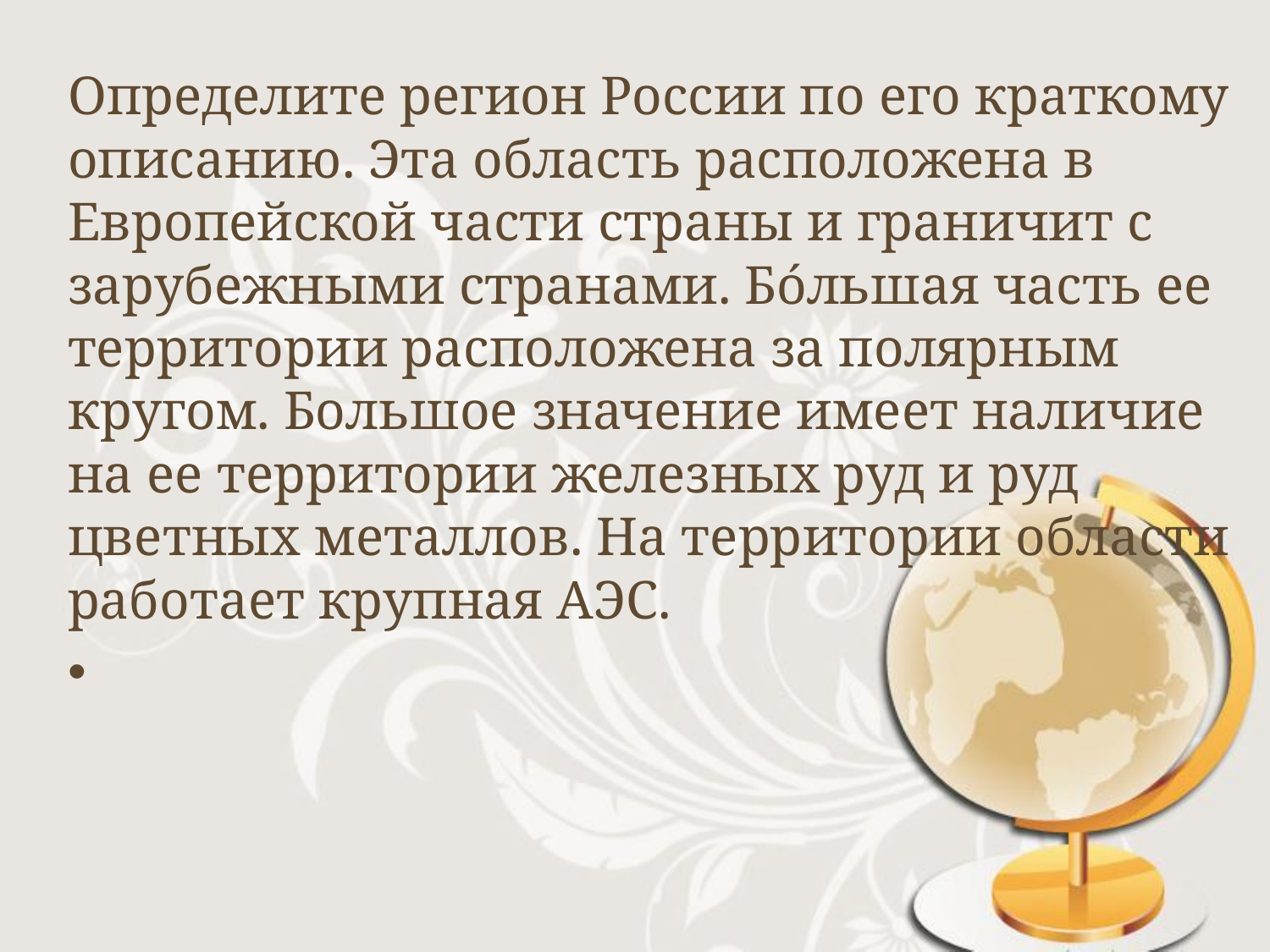

Определите регион России по его краткому описанию. Эта область расположена в Европейской части страны и граничит с зарубежными странами. Бóльшая часть ее территории расположена за полярным кругом. Большое значение имеет наличие на ее территории железных руд и руд цветных металлов. На территории области работает крупная АЭС.